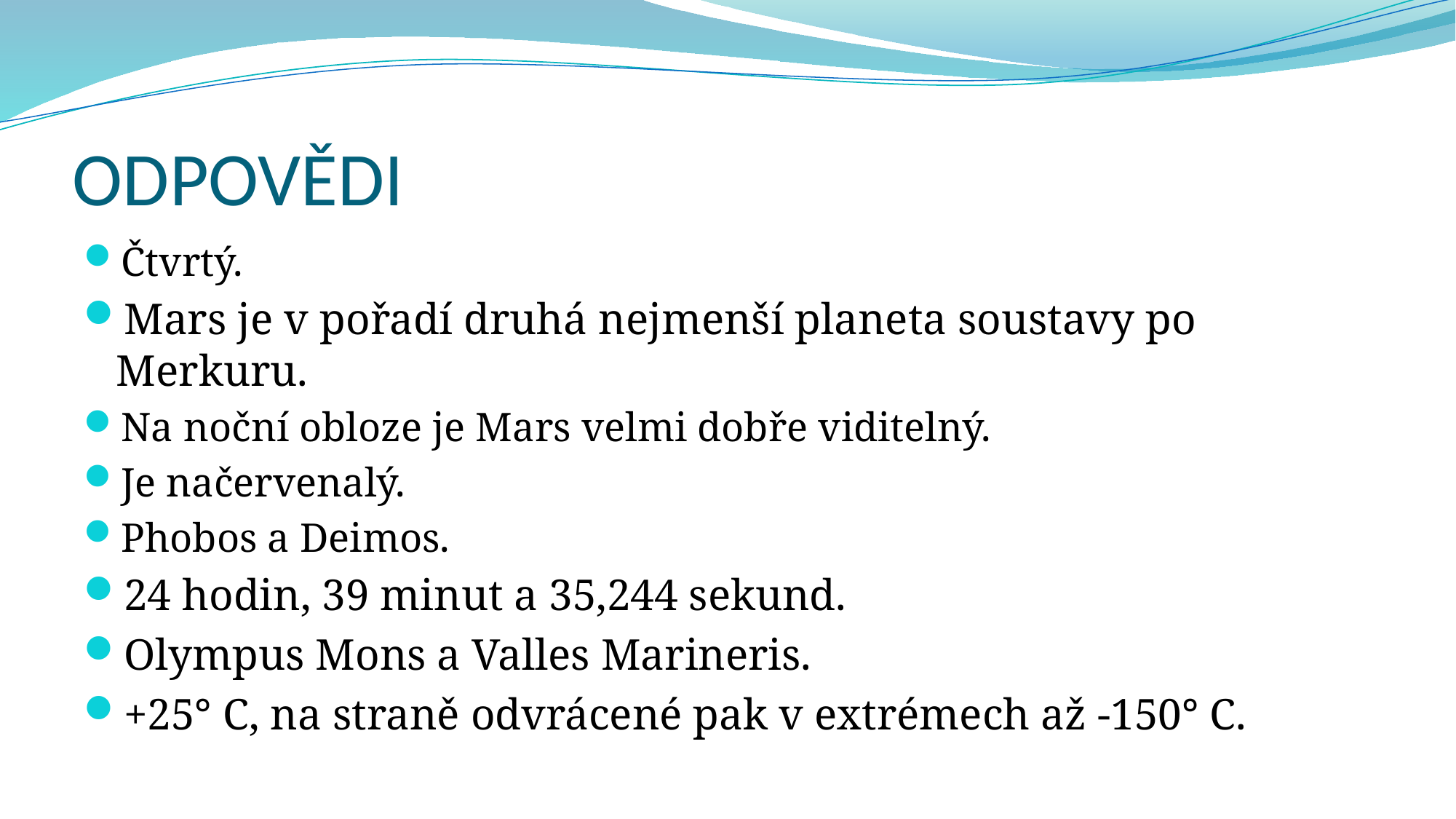

# ODPOVĚDI
Čtvrtý.
Mars je v pořadí druhá nejmenší planeta soustavy po Merkuru.
Na noční obloze je Mars velmi dobře viditelný.
Je načervenalý.
Phobos a Deimos.
24 hodin, 39 minut a 35,244 sekund.
Olympus Mons a Valles Marineris.
+25° C, na straně odvrácené pak v extrémech až -150° C.